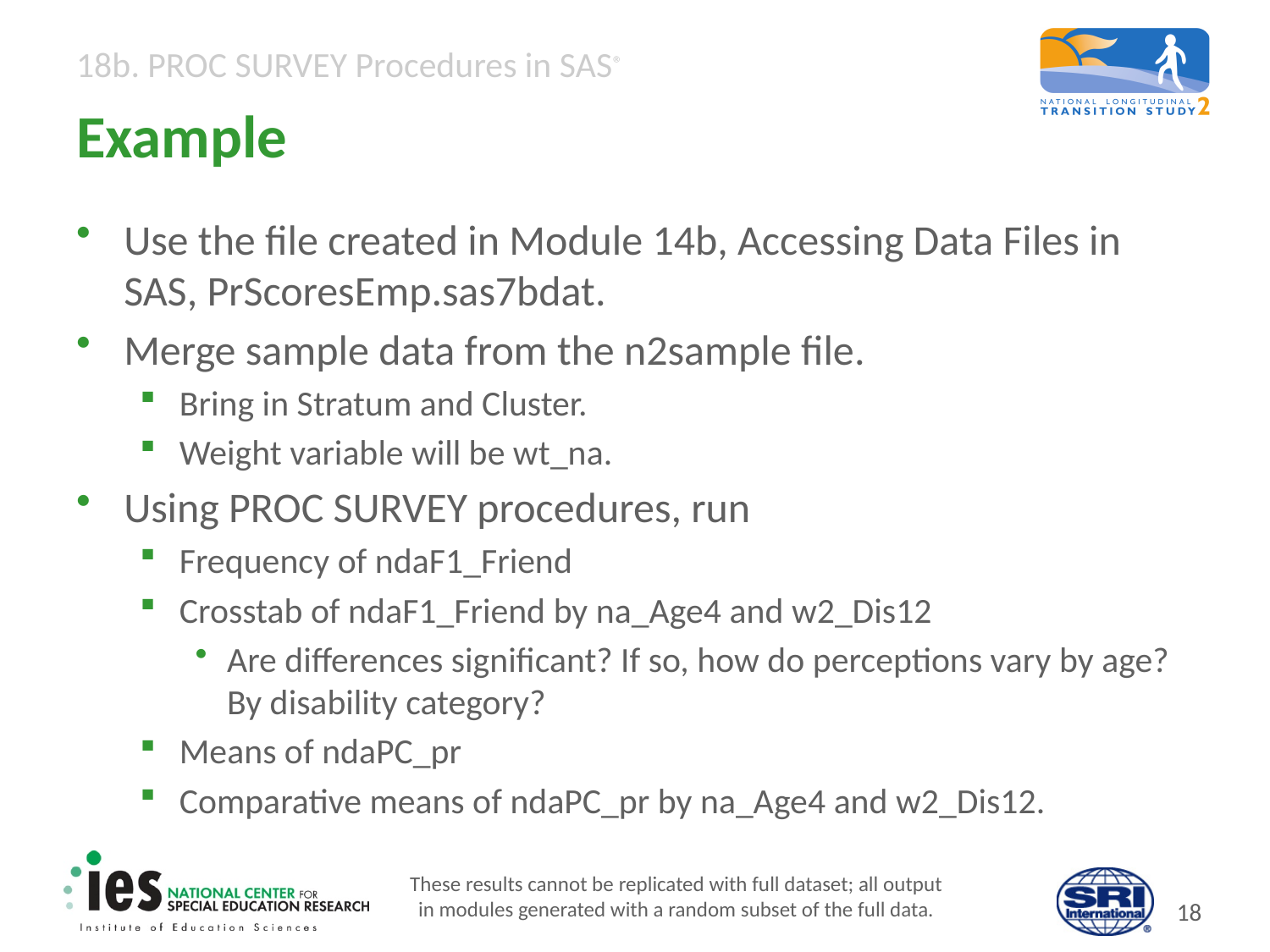

# Example
Use the file created in Module 14b, Accessing Data Files in SAS, PrScoresEmp.sas7bdat.
Merge sample data from the n2sample file.
Bring in Stratum and Cluster.
Weight variable will be wt_na.
Using PROC SURVEY procedures, run
Frequency of ndaF1_Friend
Crosstab of ndaF1_Friend by na_Age4 and w2_Dis12
Are differences significant? If so, how do perceptions vary by age?  By disability category?
Means of ndaPC_pr
Comparative means of ndaPC_pr by na_Age4 and w2_Dis12.

These results cannot be replicated with full dataset; all output
in modules generated with a random subset of the full data.
18